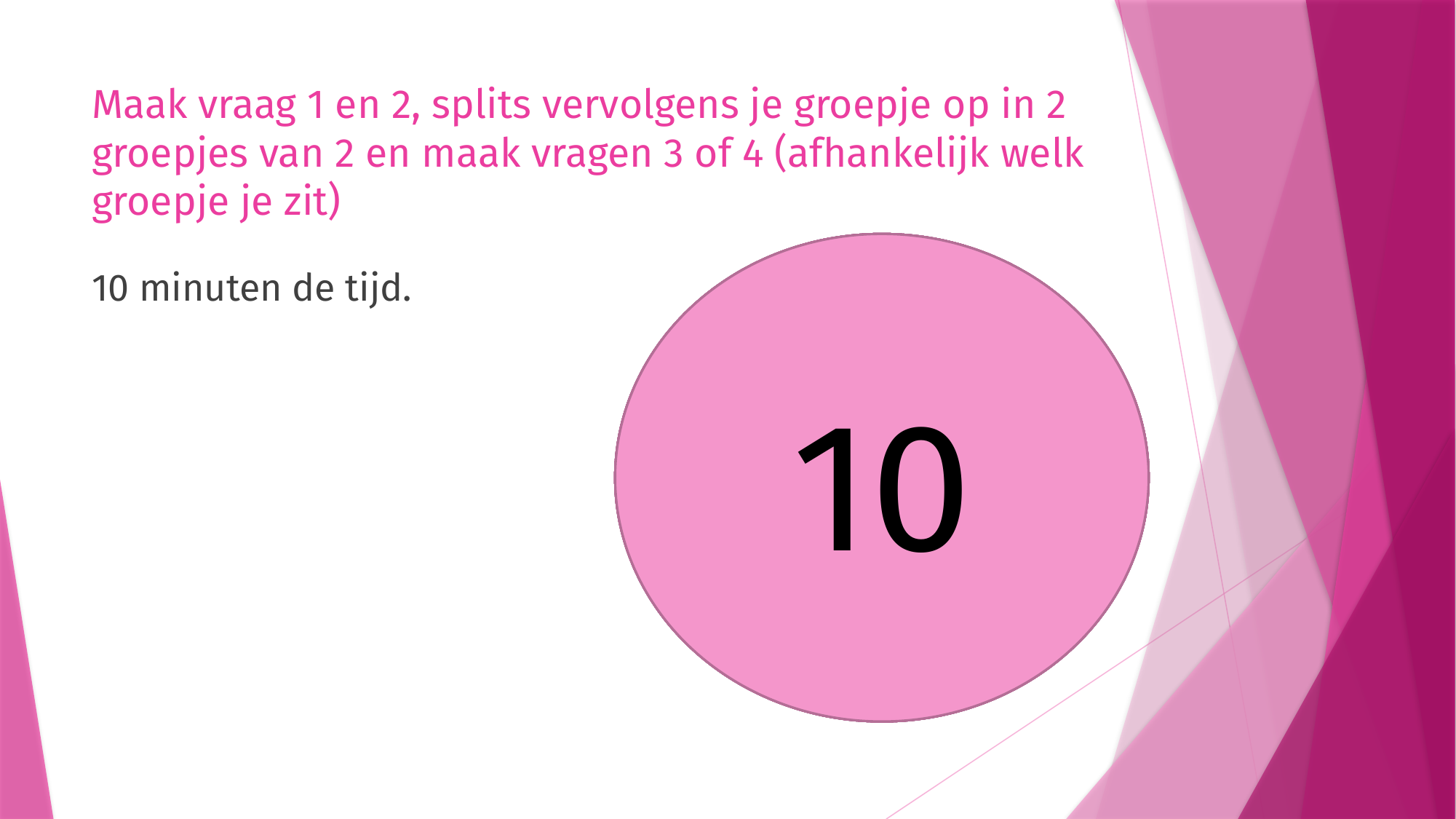

# Maak vraag 1 en 2, splits vervolgens je groepje op in 2 groepjes van 2 en maak vragen 3 of 4 (afhankelijk welk groepje je zit)
10
9
8
5
6
7
4
3
1
2
10 minuten de tijd.